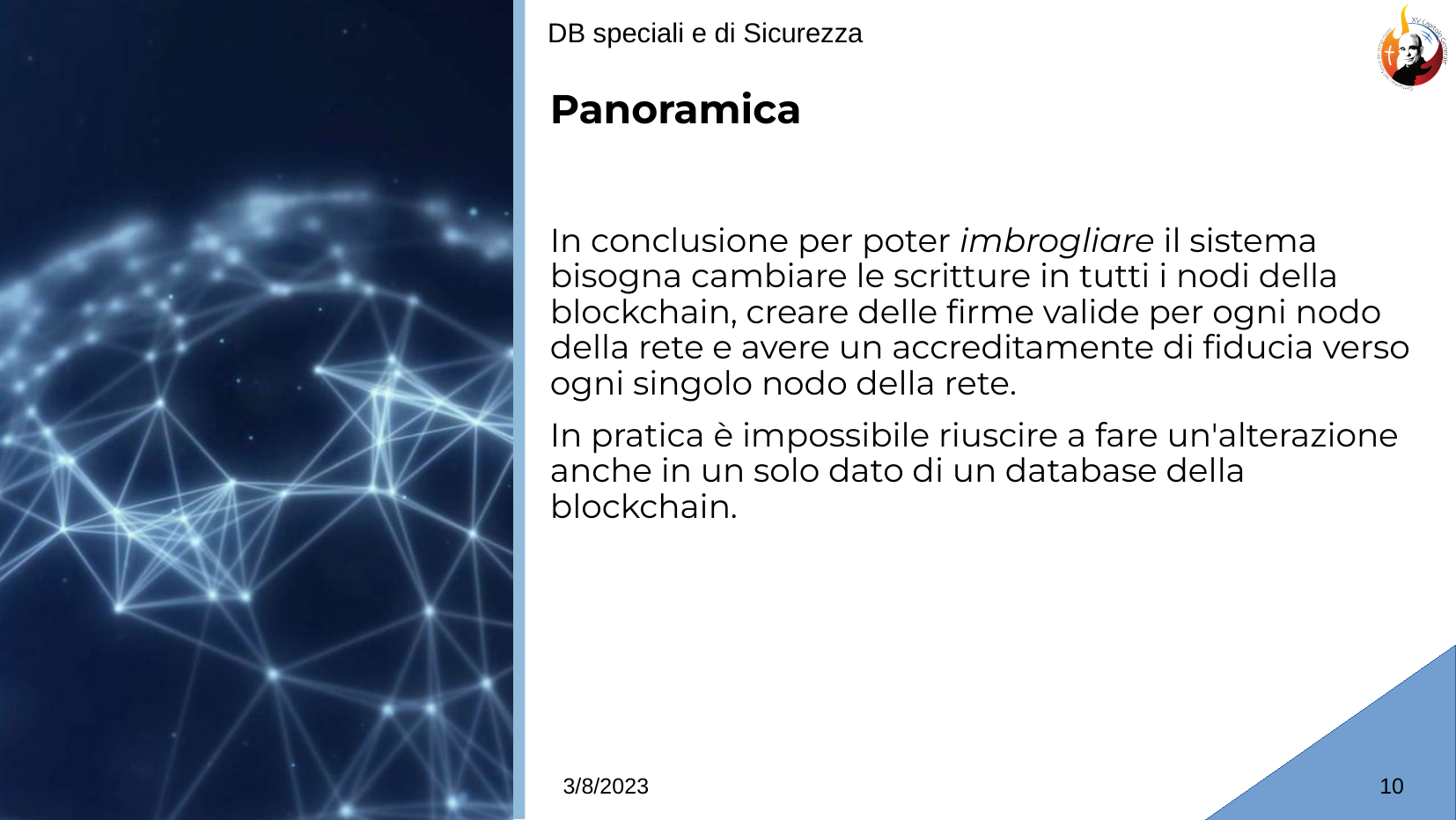

DB speciali e di Sicurezza
Panoramica
# In conclusione per poter imbrogliare il sistema bisogna cambiare le scritture in tutti i nodi della blockchain, creare delle firme valide per ogni nodo della rete e avere un accreditamente di fiducia verso ogni singolo nodo della rete.
In pratica è impossibile riuscire a fare un'alterazione anche in un solo dato di un database della blockchain.